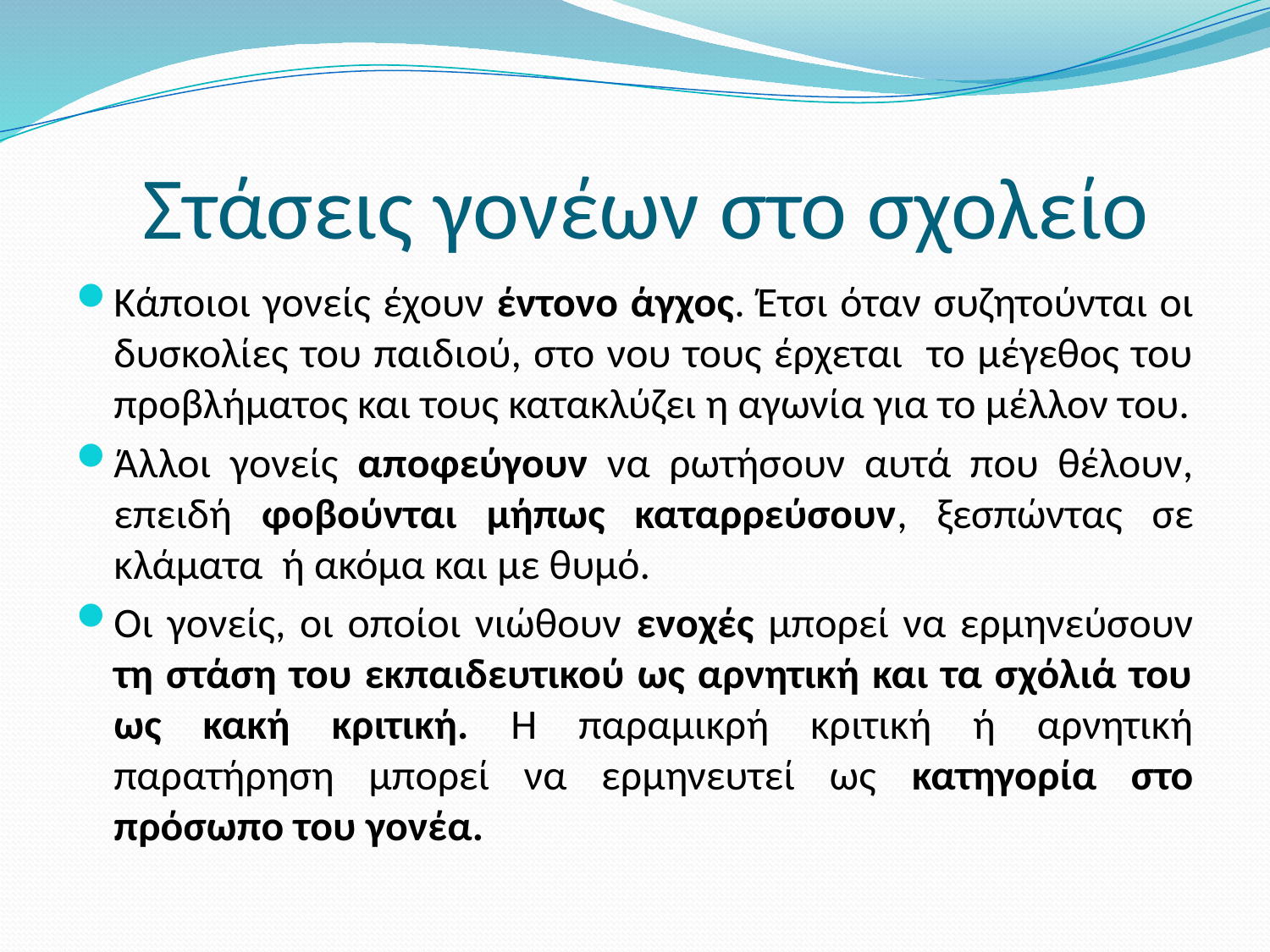

# Στάσεις γονέων στο σχολείο
Κάποιοι γονείς έχουν έντονο άγχος. Έτσι όταν συζητούνται οι δυσκολίες του παιδιού, στο νου τους έρχεται  το μέγεθος του προβλήματος και τους κατακλύζει η αγωνία για το μέλλον του.
Άλλοι γονείς αποφεύγουν να ρωτήσουν αυτά που θέλουν, επειδή φοβούνται μήπως καταρρεύσουν, ξεσπώντας σε κλάματα  ή ακόμα και με θυμό.
Οι γονείς, οι οποίοι νιώθουν ενοχές μπορεί να ερμηνεύσουν τη στάση του εκπαιδευτικού ως αρνητική και τα σχόλιά του ως κακή κριτική. Η παραμικρή κριτική ή αρνητική παρατήρηση μπορεί να ερμηνευτεί ως κατηγορία στο πρόσωπο του γονέα.